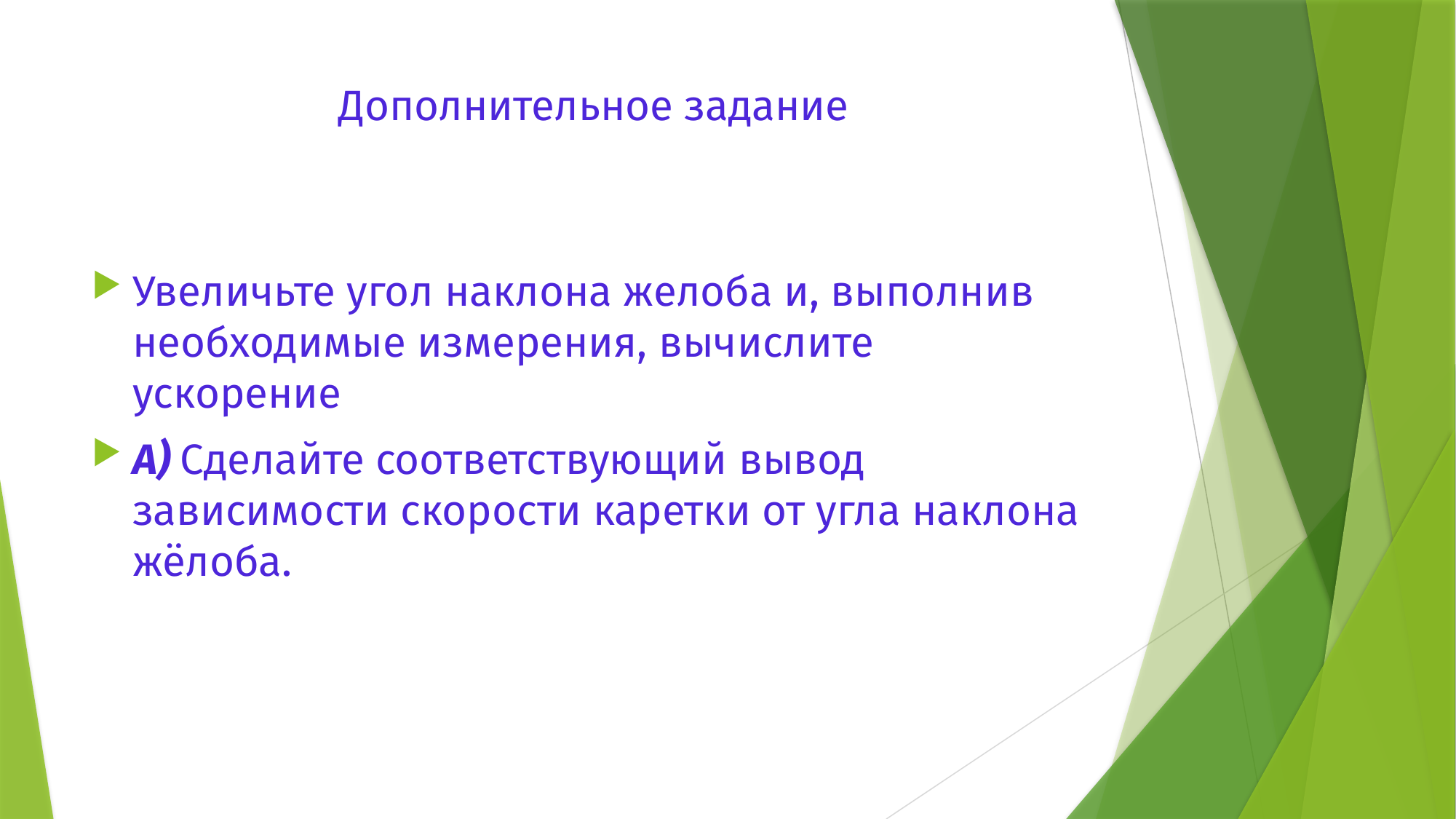

# Дополнительное задание
Увеличьте угол наклона желоба и, выполнив необходимые измерения, вычислите ускорение
А) Сделайте соответствующий вывод зависимости скорости каретки от угла наклона жёлоба.